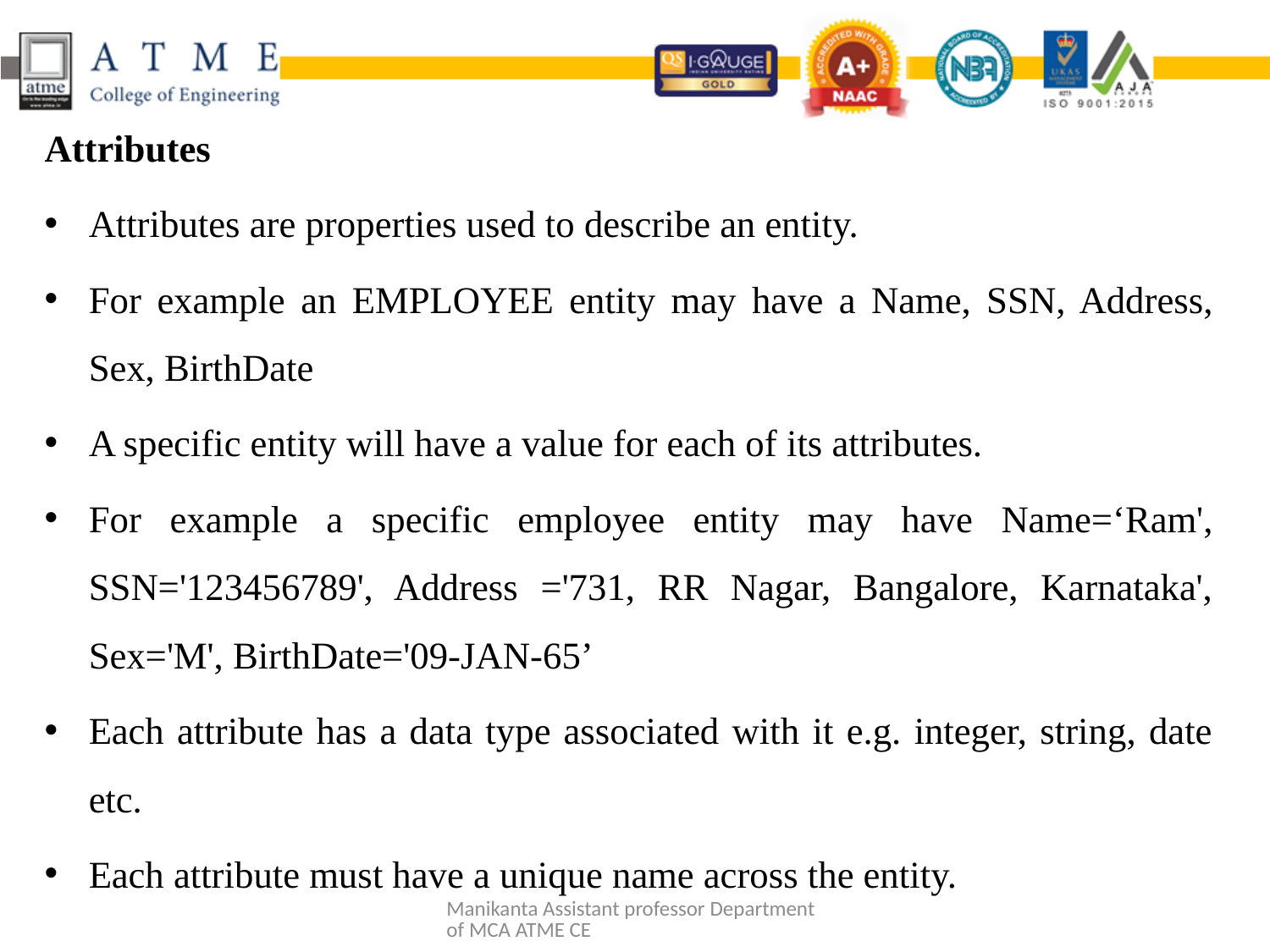

Attributes
Attributes are properties used to describe an entity.
For example an EMPLOYEE entity may have a Name, SSN, Address, Sex, BirthDate
A specific entity will have a value for each of its attributes.
For example a specific employee entity may have Name=‘Ram', SSN='123456789', Address ='731, RR Nagar, Bangalore, Karnataka', Sex='M', BirthDate='09-JAN-65’
Each attribute has a data type associated with it e.g. integer, string, date etc.
Each attribute must have a unique name across the entity.

Manikanta Assistant professor Department of MCA ATME CE